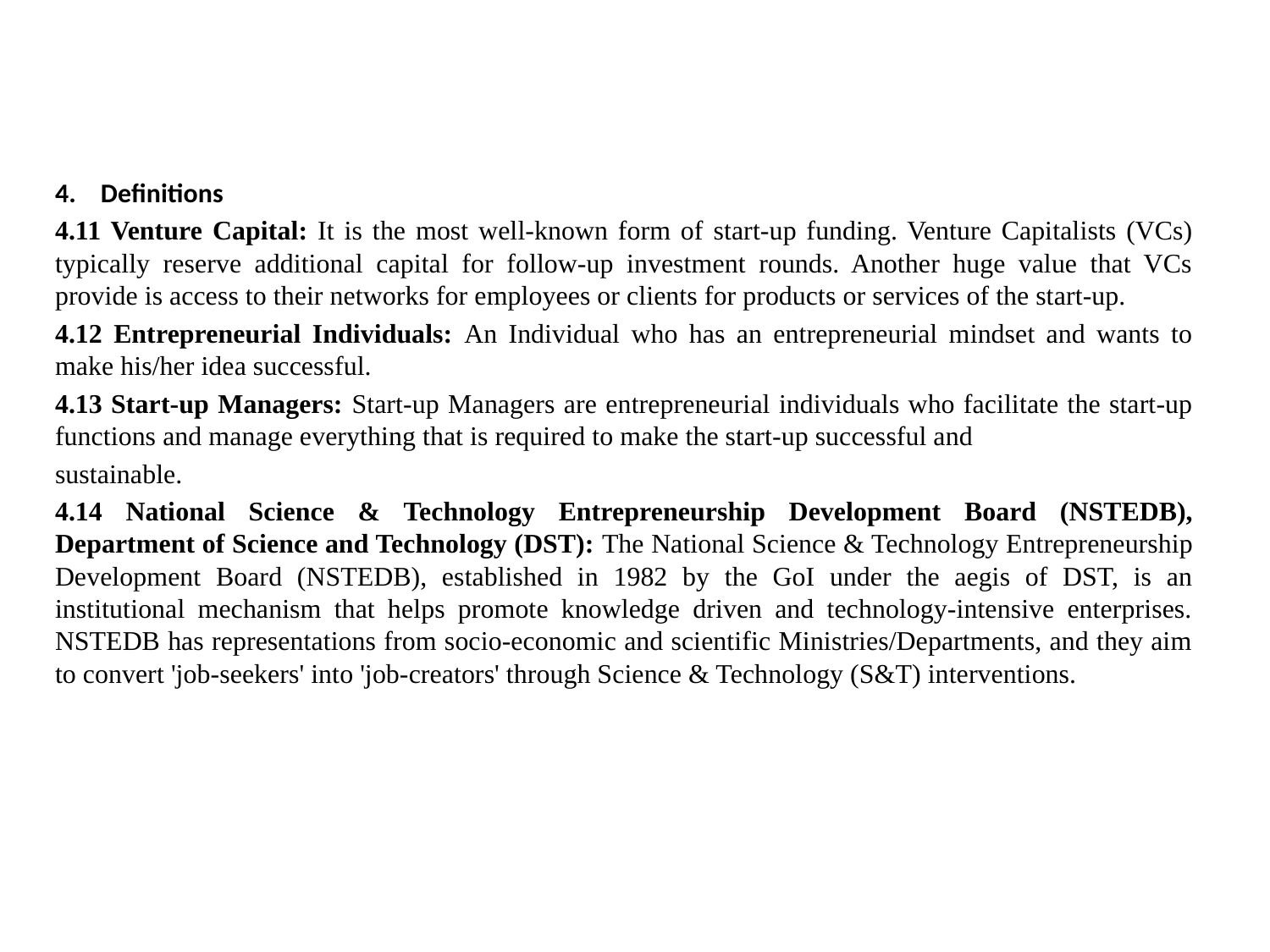

Definitions
4.11 Venture Capital: It is the most well-known form of start-up funding. Venture Capitalists (VCs) typically reserve additional capital for follow-up investment rounds. Another huge value that VCs provide is access to their networks for employees or clients for products or services of the start-up.
4.12 Entrepreneurial Individuals: An Individual who has an entrepreneurial mindset and wants to make his/her idea successful.
4.13 Start-up Managers: Start-up Managers are entrepreneurial individuals who facilitate the start-up functions and manage everything that is required to make the start-up successful and
sustainable.
4.14 National Science & Technology Entrepreneurship Development Board (NSTEDB), Department of Science and Technology (DST): The National Science & Technology Entrepreneurship Development Board (NSTEDB), established in 1982 by the GoI under the aegis of DST, is an institutional mechanism that helps promote knowledge driven and technology-intensive enterprises. NSTEDB has representations from socio-economic and scientific Ministries/Departments, and they aim to convert 'job-seekers' into 'job-creators' through Science & Technology (S&T) interventions.